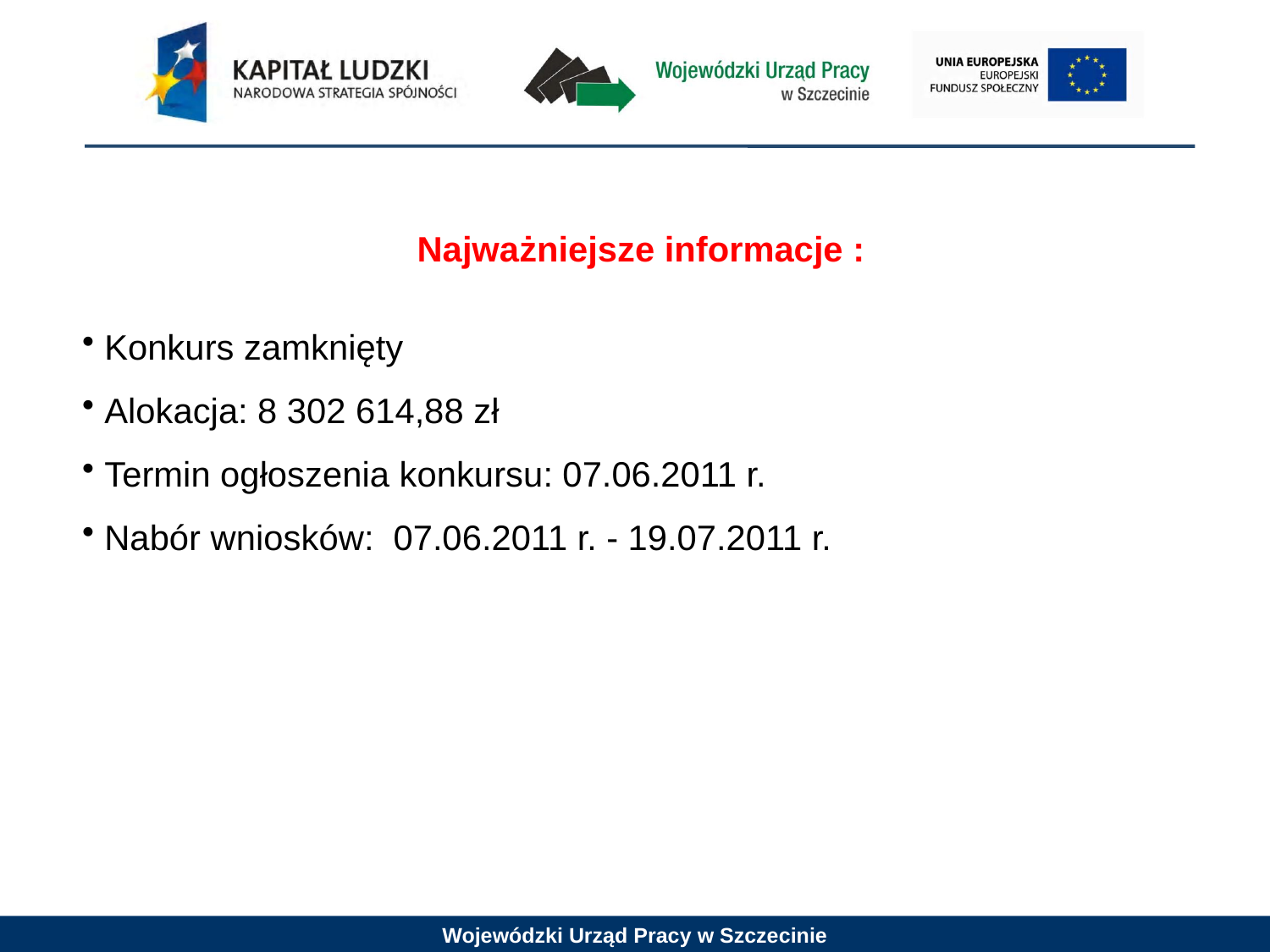

Najważniejsze informacje :

 Konkurs zamknięty
 Alokacja: 8 302 614,88 zł
 Termin ogłoszenia konkursu: 07.06.2011 r.
 Nabór wniosków:  07.06.2011 r. - 19.07.2011 r.